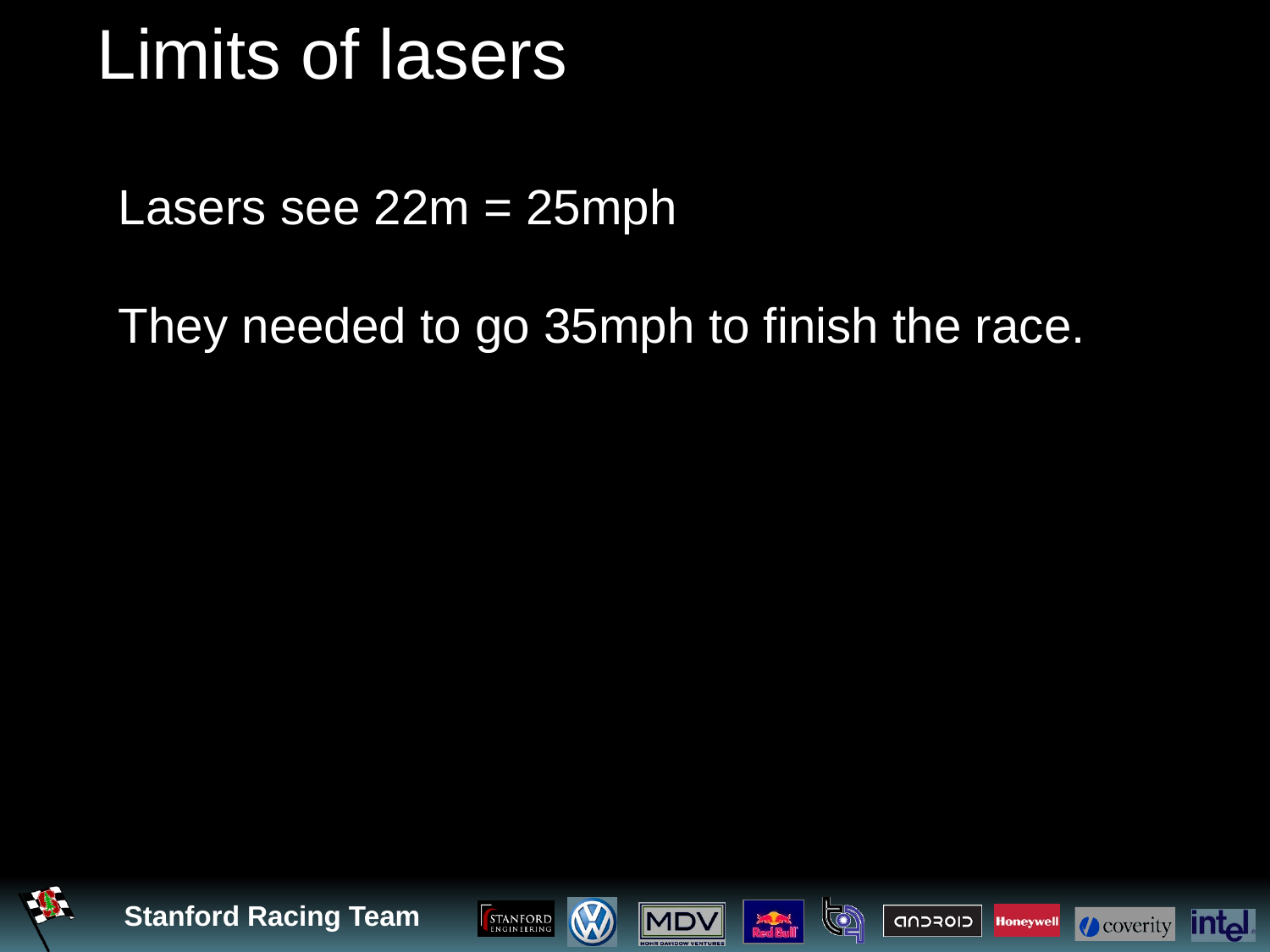

# Limits of lasers
Lasers see 22m = 25mph

They needed to go 35mph to finish the race.